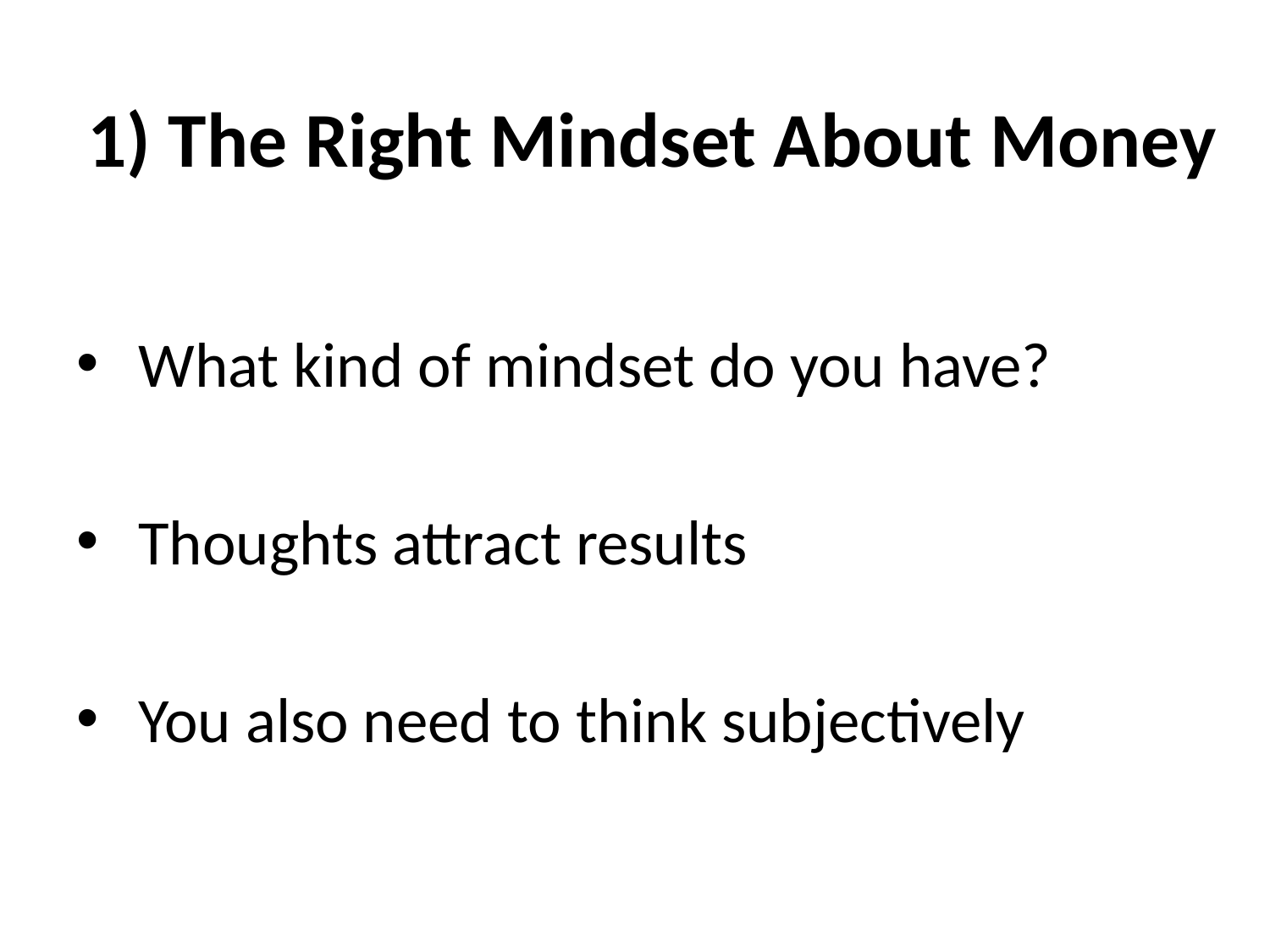

# 1) The Right Mindset About Money
 What kind of mindset do you have?

 Thoughts attract results

 You also need to think subjectively